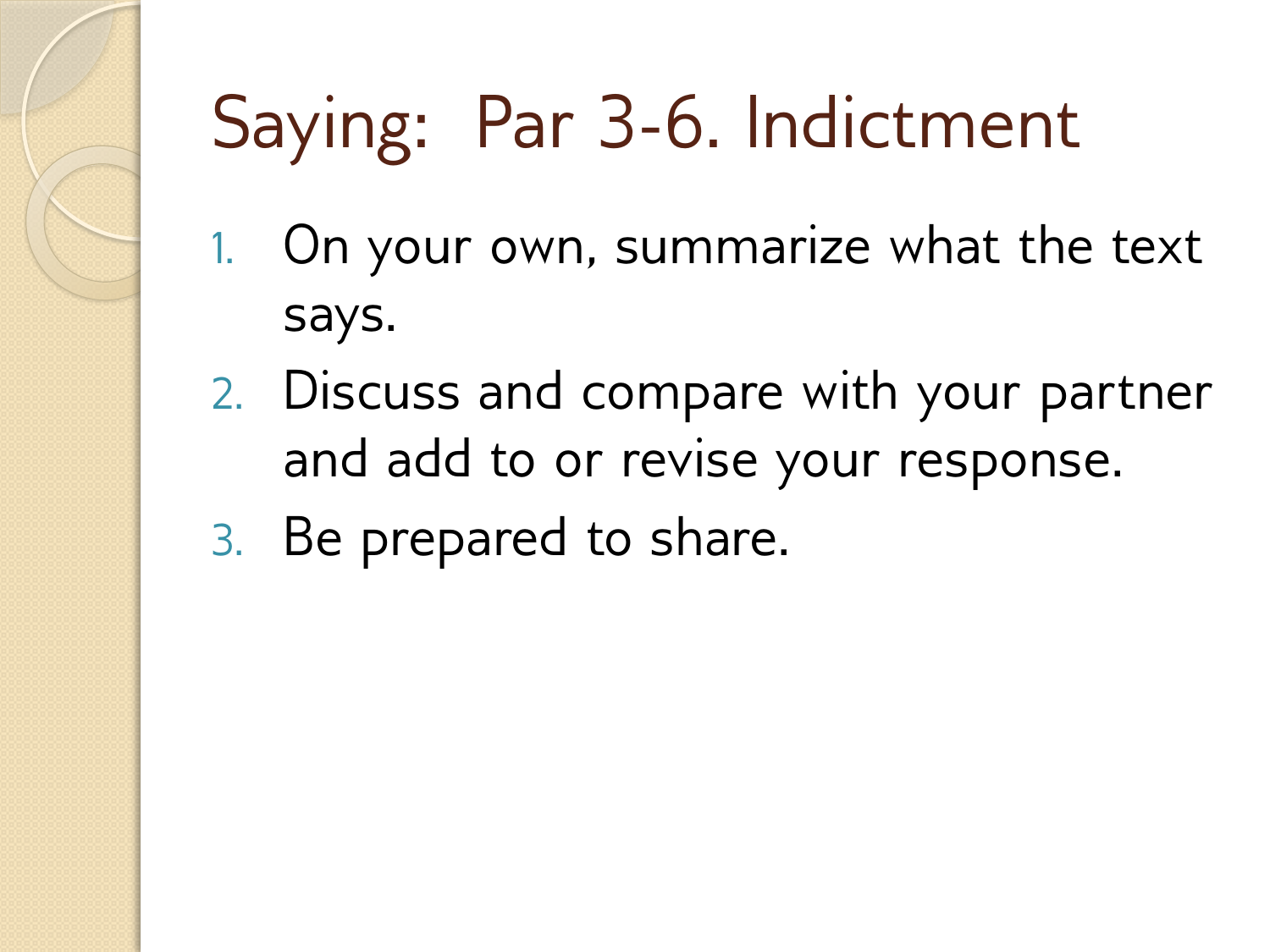

# Saying:  Par 3-6. Indictment
On your own, summarize what the text says.
Discuss and compare with your partner and add to or revise your response.
Be prepared to share.